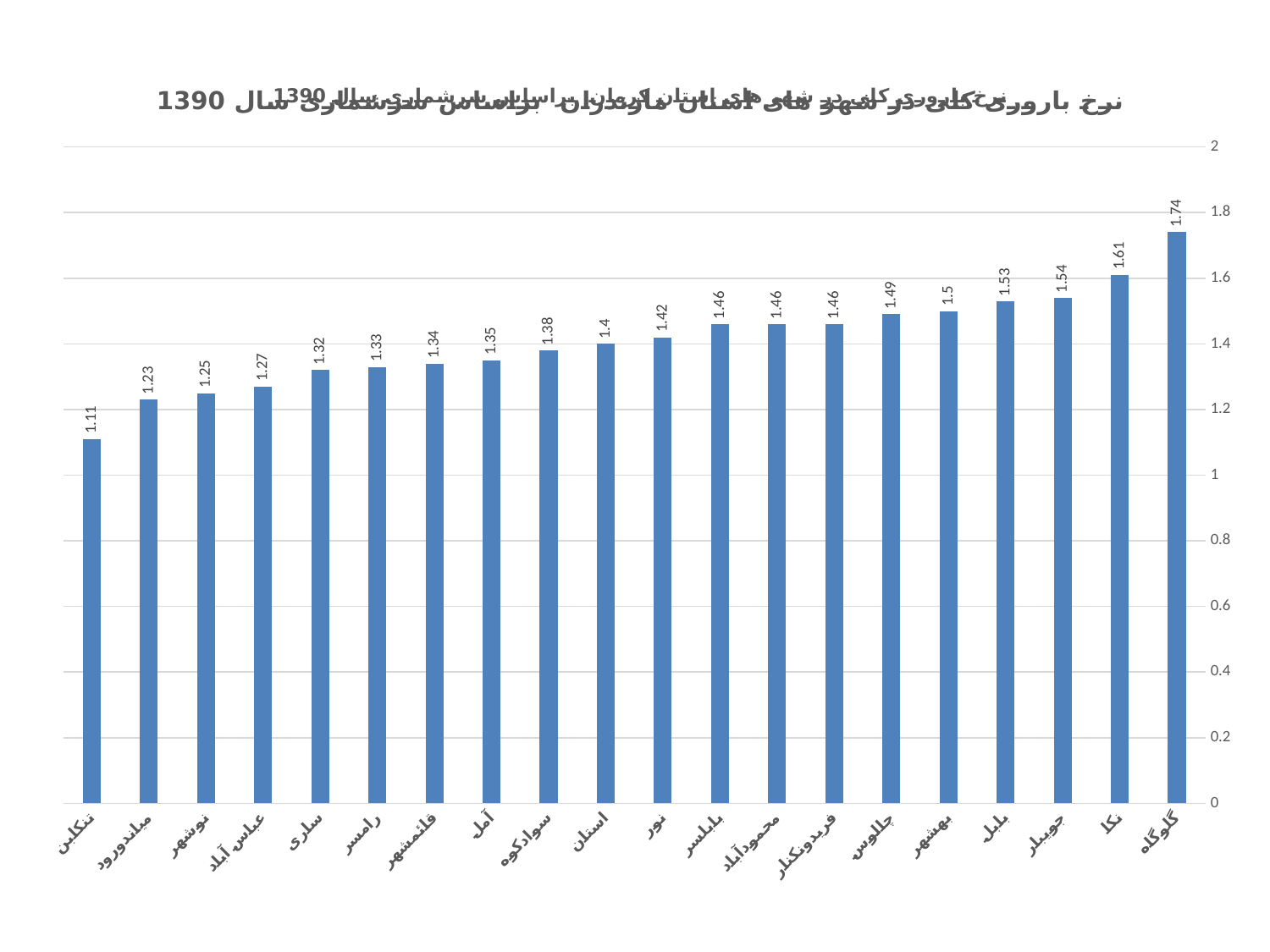

### Chart: نرخ باروری کلی در شهر های استان کرمان  براساس سرشماری سال 1390

| Category |
|---|

### Chart: نرخ باروری کلی در شهر های استان مازندران  براساس سرشماری سال 1390

| Category |  |
|---|---|
| گلوگاه | 1.74 |
| نکا | 1.61 |
| جویبار | 1.54 |
| بابل | 1.53 |
| بهشهر | 1.5 |
| چالوس | 1.49 |
| فریدونکنار | 1.46 |
| محمودآباد | 1.46 |
| بابلسر | 1.46 |
| نور | 1.42 |
| استان | 1.4 |
| سوادکوه | 1.38 |
| آمل | 1.35 |
| قائمشهر | 1.34 |
| رامسر | 1.33 |
| ساری | 1.32 |
| عباس آباد | 1.27 |
| نوشهر | 1.25 |
| میاندورود | 1.23 |
| تنکابن | 1.11 |